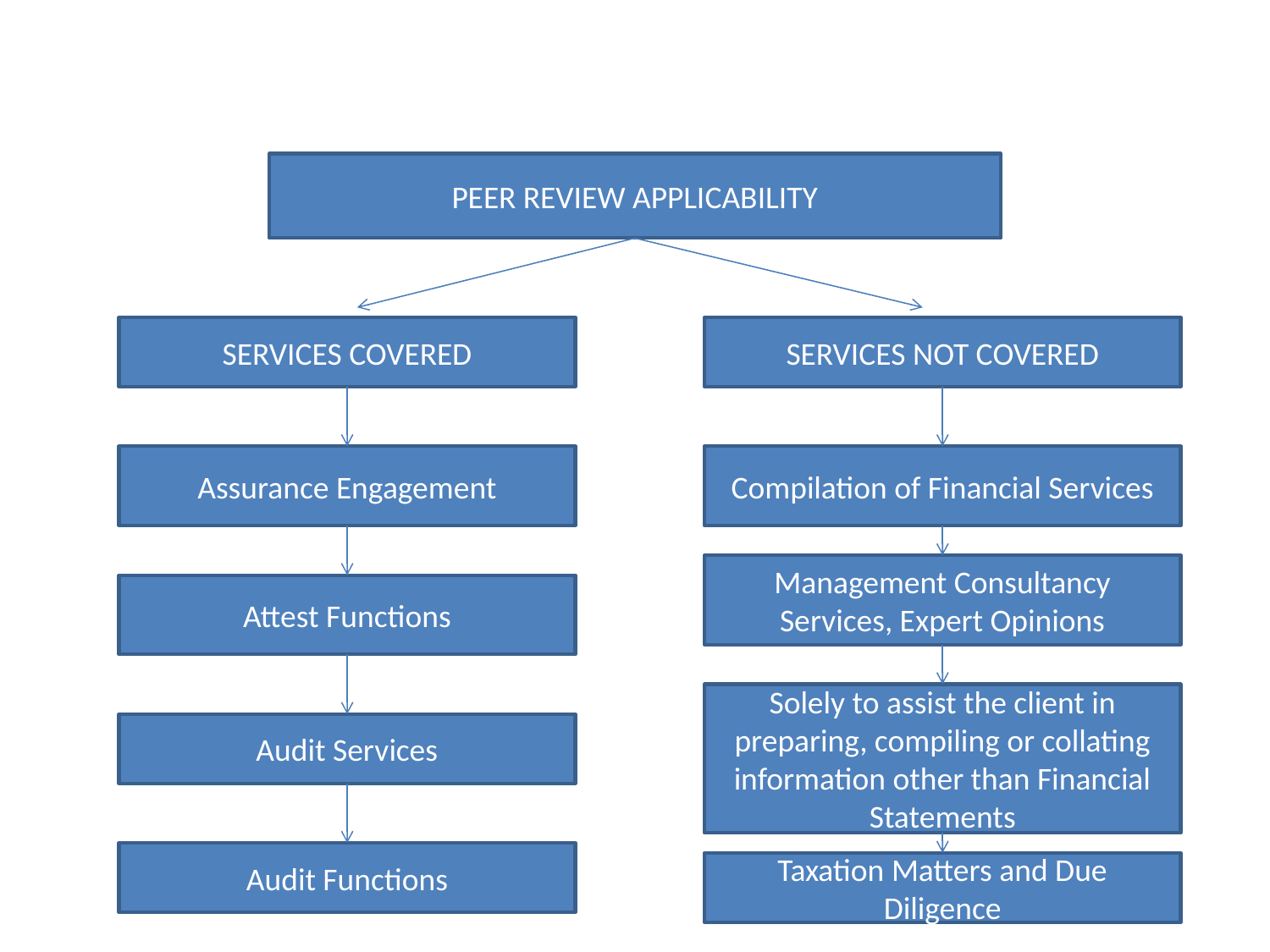

PEER REVIEW APPLICABILITY
SERVICES COVERED
SERVICES NOT COVERED
Assurance Engagement
Compilation of Financial Services
Management Consultancy Services, Expert Opinions
Attest Functions
Solely to assist the client in preparing, compiling or collating information other than Financial Statements
Audit Services
Audit Functions
Taxation Matters and Due Diligence